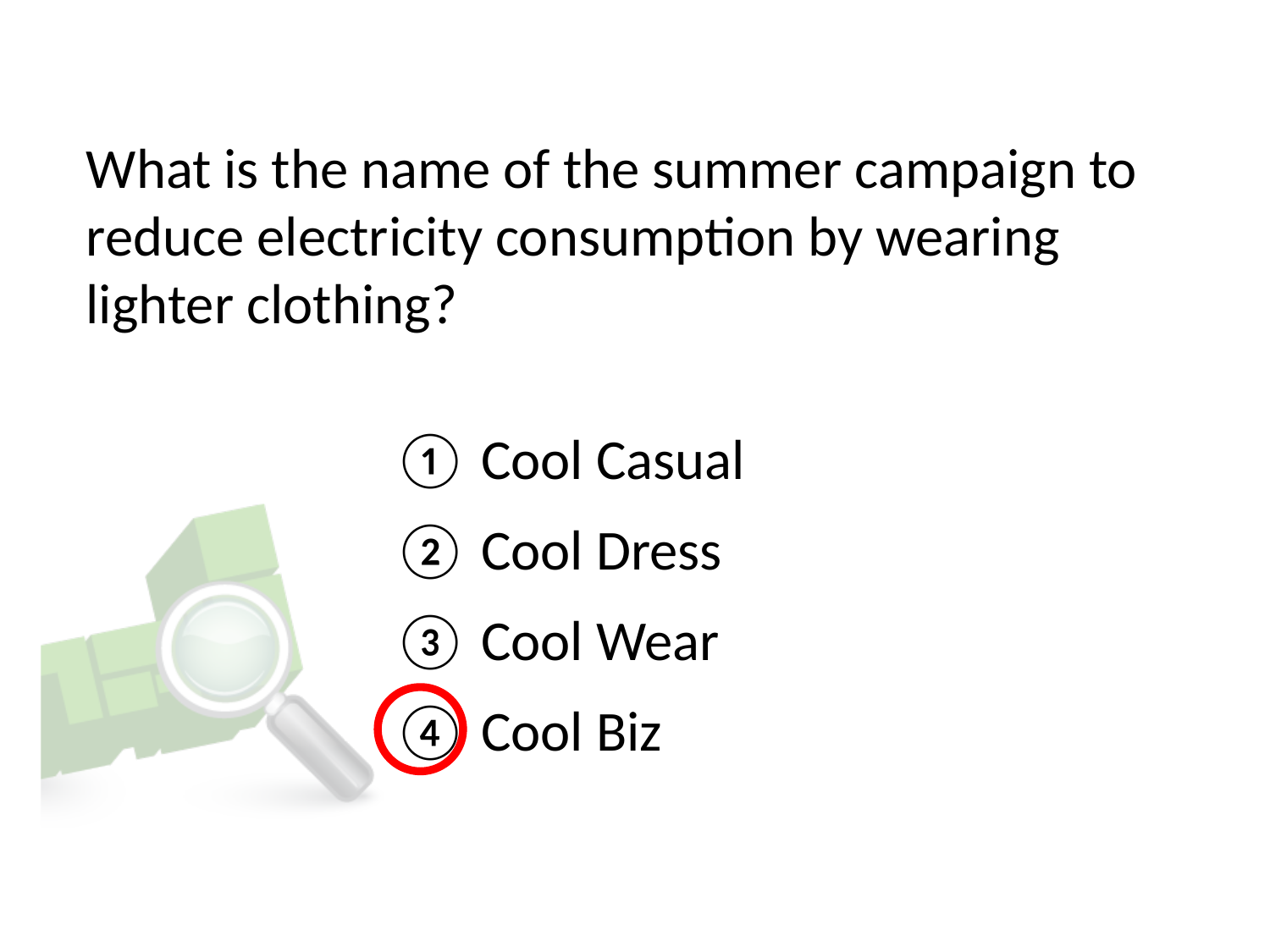

# What is the name of the summer campaign to reduce electricity consumption by wearing lighter clothing?
① Cool Casual
② Cool Dress
③ Cool Wear
④ Cool Biz